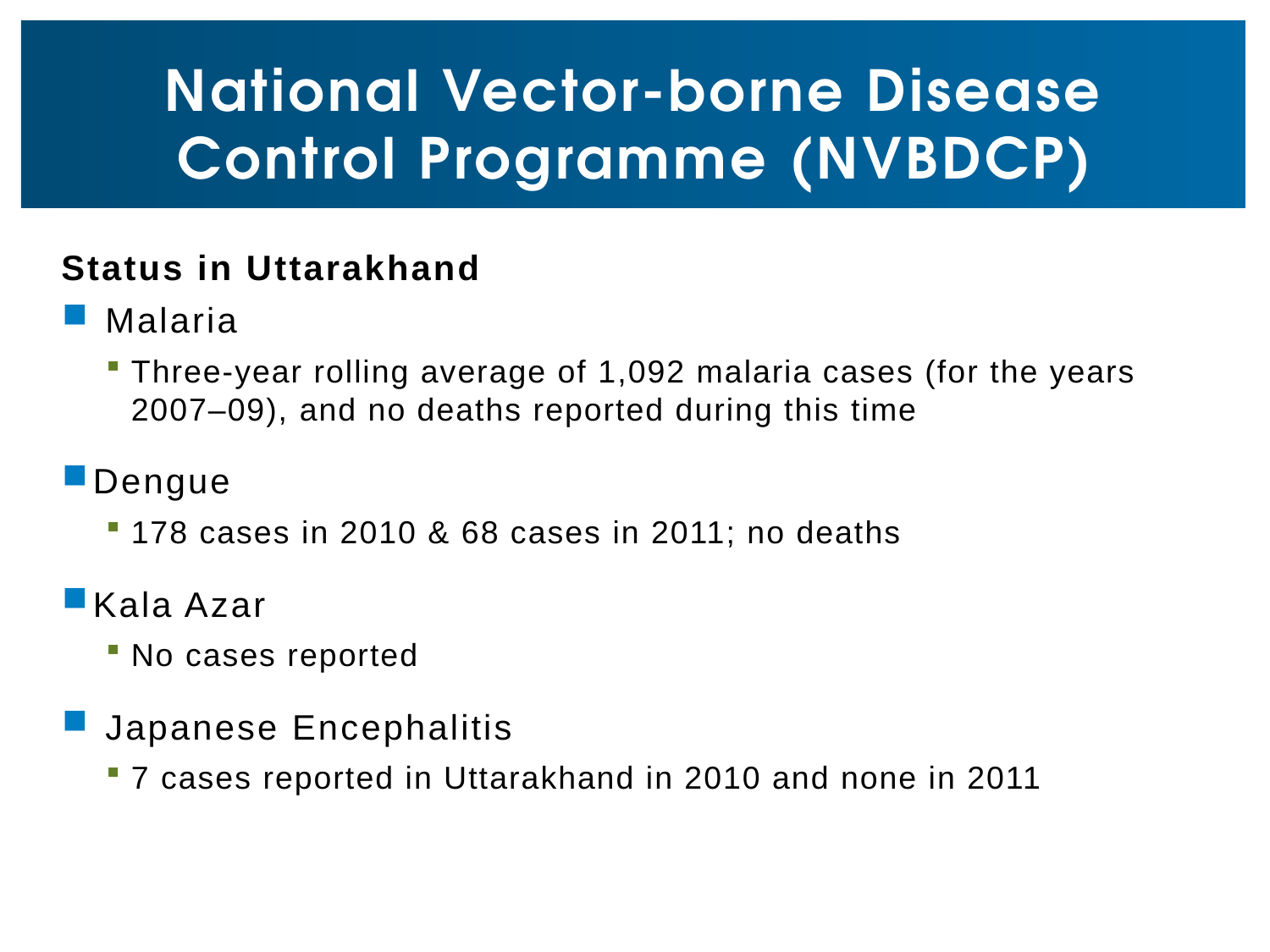

# National Vector-borne Disease Control Programme (NVBDCP)
Status in Uttarakhand
 Malaria
Three-year rolling average of 1,092 malaria cases (for the years 2007–09), and no deaths reported during this time
Dengue
178 cases in 2010 & 68 cases in 2011; no deaths
Kala Azar
No cases reported
 Japanese Encephalitis
7 cases reported in Uttarakhand in 2010 and none in 2011